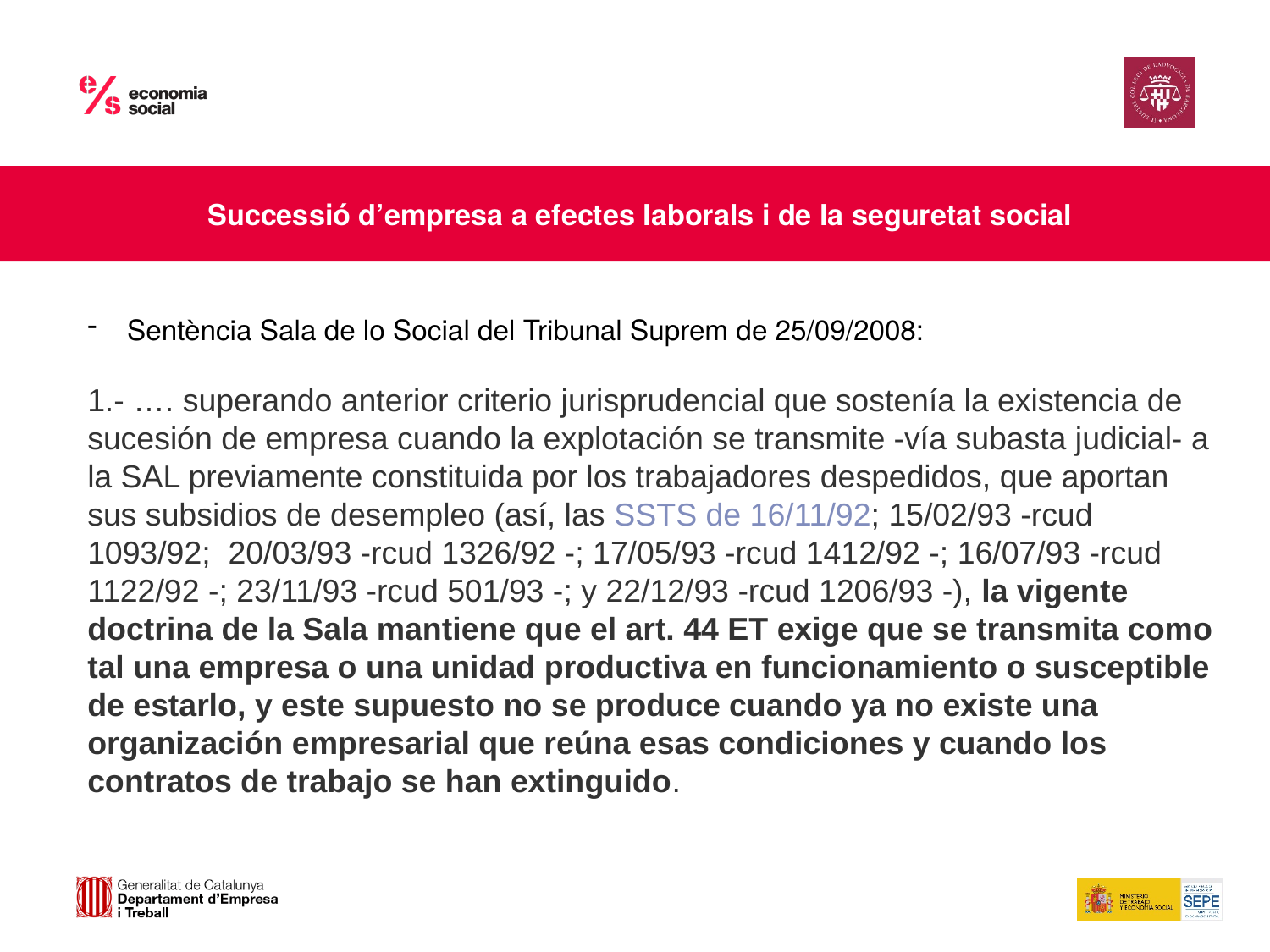

Successió d’empresa a efectes laborals i de la seguretat social
Sentència Sala de lo Social del Tribunal Suprem de 25/09/2008:

1.- …. superando anterior criterio jurisprudencial que sostenía la existencia de sucesión de empresa cuando la explotación se transmite -vía subasta judicial- a la SAL previamente constituida por los trabajadores despedidos, que aportan sus subsidios de desempleo (así, las SSTS de 16/11/92; 15/02/93 -rcud 1093/92;  20/03/93 -rcud 1326/92 -; 17/05/93 -rcud 1412/92 -; 16/07/93 -rcud 1122/92 -; 23/11/93 -rcud 501/93 -; y 22/12/93 -rcud 1206/93 -), la vigente doctrina de la Sala mantiene que el art. 44 ET exige que se transmita como tal una empresa o una unidad productiva en funcionamiento o susceptible de estarlo, y este supuesto no se produce cuando ya no existe una organización empresarial que reúna esas condiciones y cuando los contratos de trabajo se han extinguido.